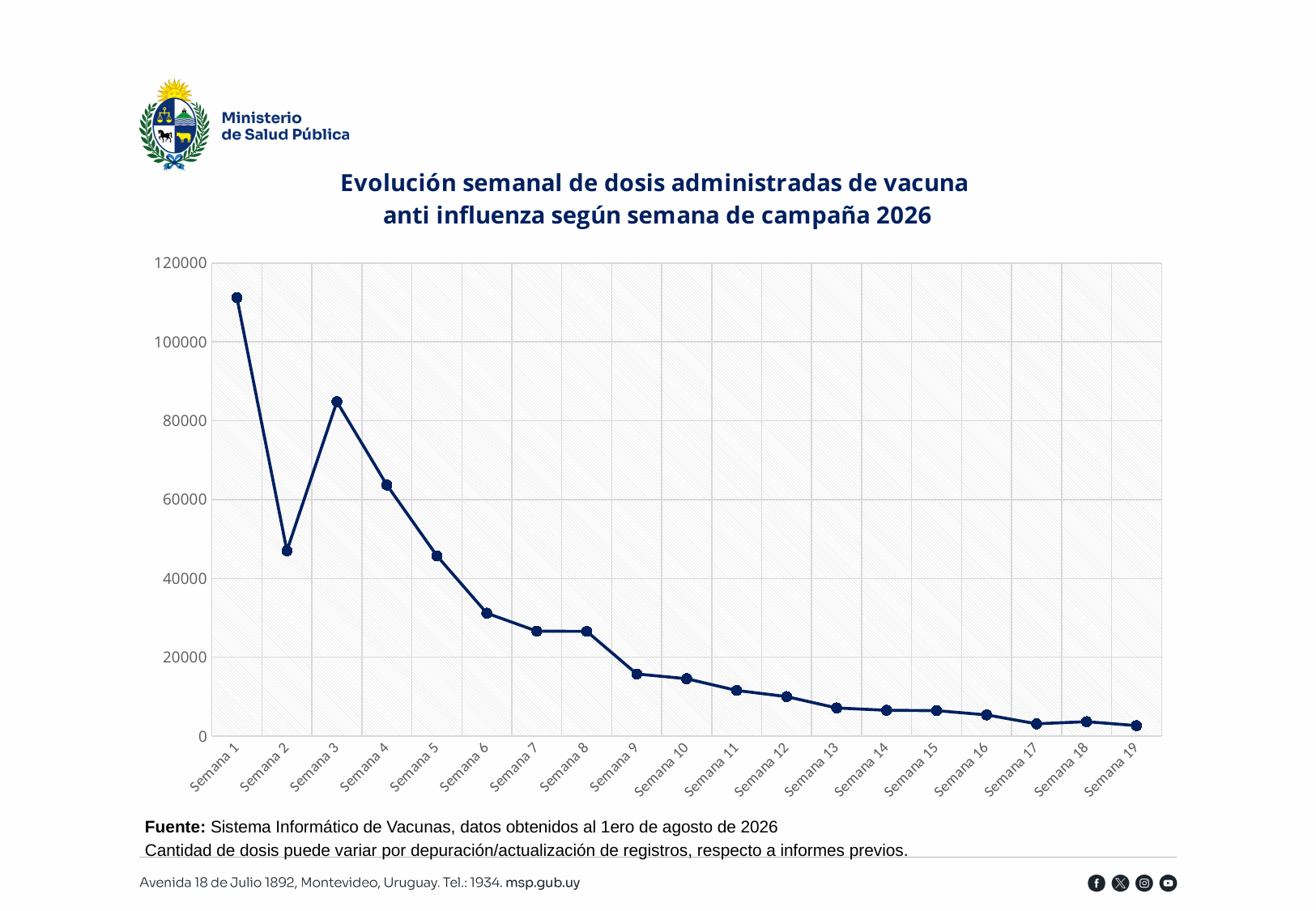

### Chart: Evolución semanal de dosis administradas de vacuna
anti influenza según semana de campaña 2026

| Category | Dosis |
|---|---|
| Semana 1 | 111213.0 |
| Semana 2 | 47023.0 |
| Semana 3 | 84842.0 |
| Semana 4 | 63701.0 |
| Semana 5 | 45759.0 |
| Semana 6 | 31203.0 |
| Semana 7 | 26635.0 |
| Semana 8 | 26574.0 |
| Semana 9 | 15782.0 |
| Semana 10 | 14574.0 |
| Semana 11 | 11604.0 |
| Semana 12 | 10037.0 |
| Semana 13 | 7167.0 |
| Semana 14 | 6570.0 |
| Semana 15 | 6477.0 |
| Semana 16 | 5401.0 |
| Semana 17 | 3145.0 |
| Semana 18 | 3681.0 |
| Semana 19 | 2686.0 |
Fuente: Sistema Informático de Vacunas, datos obtenidos al 1ero de agosto de 2026
Cantidad de dosis puede variar por depuración/actualización de registros, respecto a informes previos.